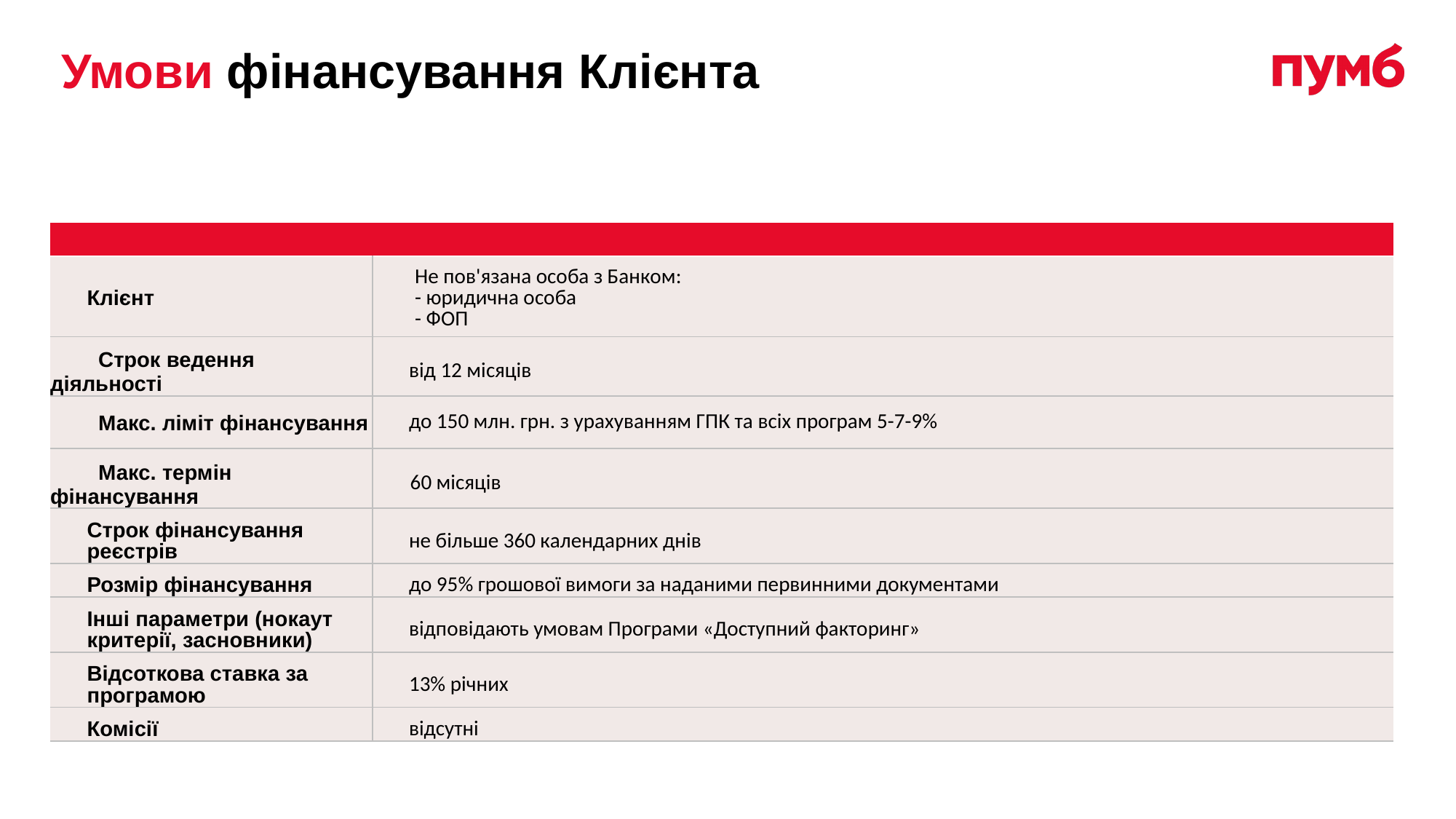

Умови фінансування Клієнта
|  |  |
| --- | --- |
| Клієнт | Не пов'язана особа з Банком: - юридична особа - ФОП |
| Строк ведення діяльності | від 12 місяців |
| Макс. ліміт фінансування | до 150 млн. грн. з урахуванням ГПК та всіх програм 5-7-9% |
| Макс. термін фінансування | 60 місяців |
| Строк фінансування реєстрів | не більше 360 календарних днів |
| Розмір фінансування | до 95% грошової вимоги за наданими первинними документами |
| Інші параметри (нокаут критерії, засновники) | відповідають умовам Програми «Доступний факторинг» |
| Відсоткова ставка за програмою | 13% річних |
| Комісії | відсутні |